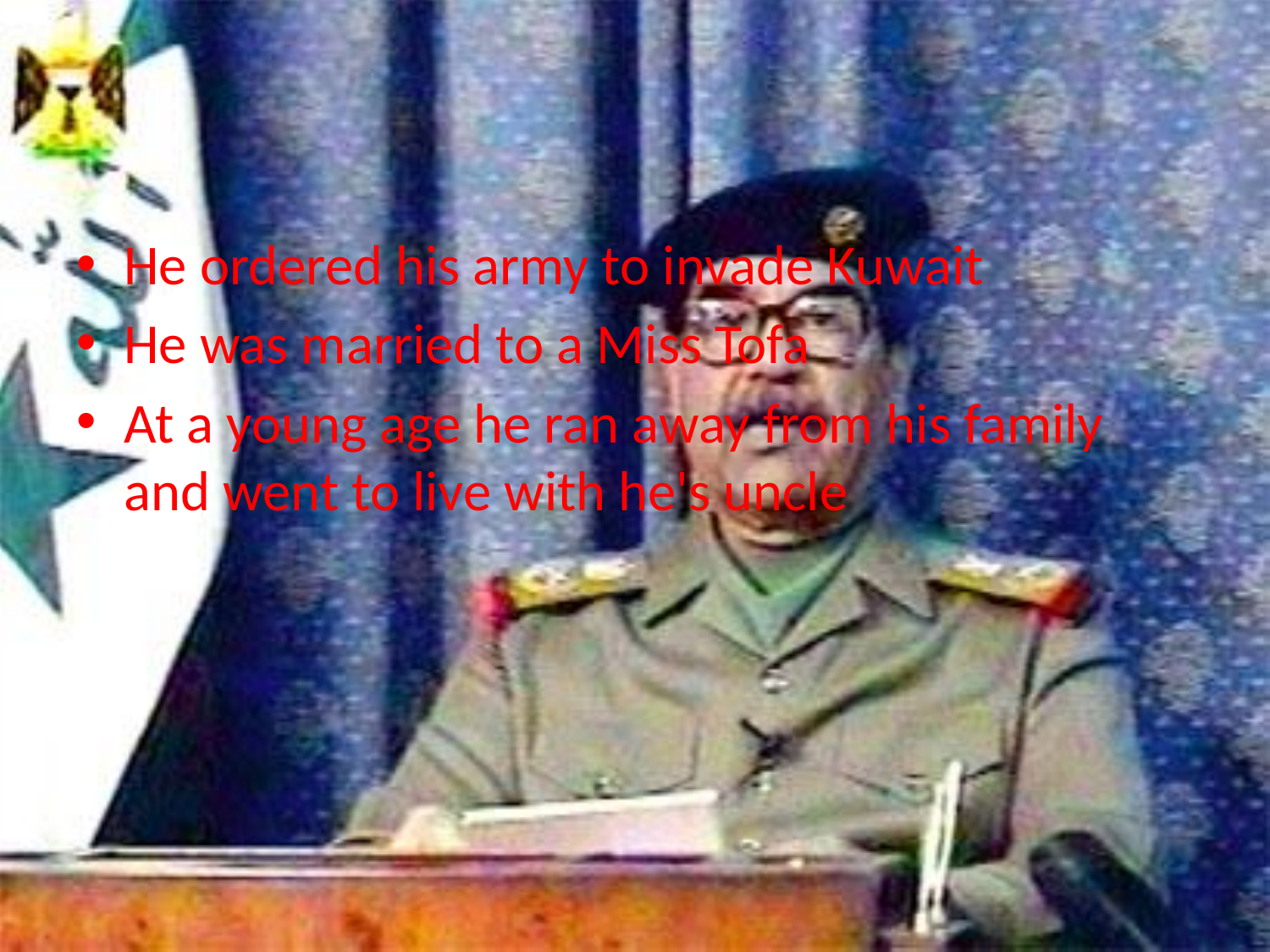

#
He ordered his army to invade Kuwait
He was married to a Miss Tofa
At a young age he ran away from his family and went to live with he's uncle